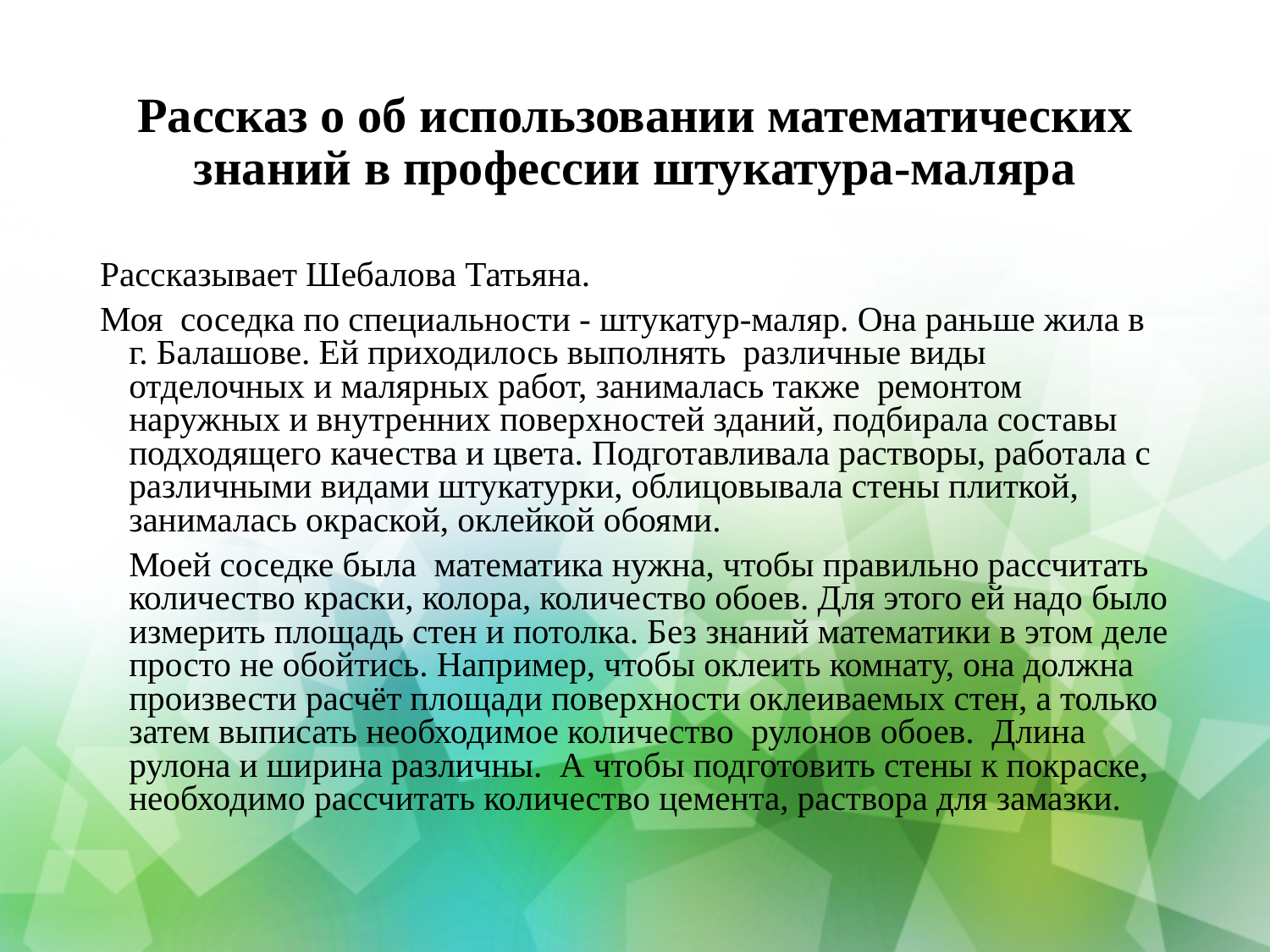

# Рассказ о об использовании математических знаний в профессии штукатура-маляра
Рассказывает Шебалова Татьяна.
Моя  соседка по специальности - штукатур-маляр. Она раньше жила в г. Балашове. Ей приходилось выполнять  различные виды отделочных и малярных работ, занималась также  ремонтом наружных и внутренних поверхностей зданий, подбирала составы подходящего качества и цвета. Подготавливала растворы, работала с различными видами штукатурки, облицовывала стены плиткой, занималась окраской, оклейкой обоями.
		Моей соседке была  математика нужна, чтобы правильно рассчитать количество краски, колора, количество обоев. Для этого ей надо было измерить площадь стен и потолка. Без знаний математики в этом деле просто не обойтись. Например, чтобы оклеить комнату, она должна произвести расчёт площади поверхности оклеиваемых стен, а только затем выписать необходимое количество  рулонов обоев.  Длина рулона и ширина различны.  А чтобы подготовить стены к покраске, необходимо рассчитать количество цемента, раствора для замазки.